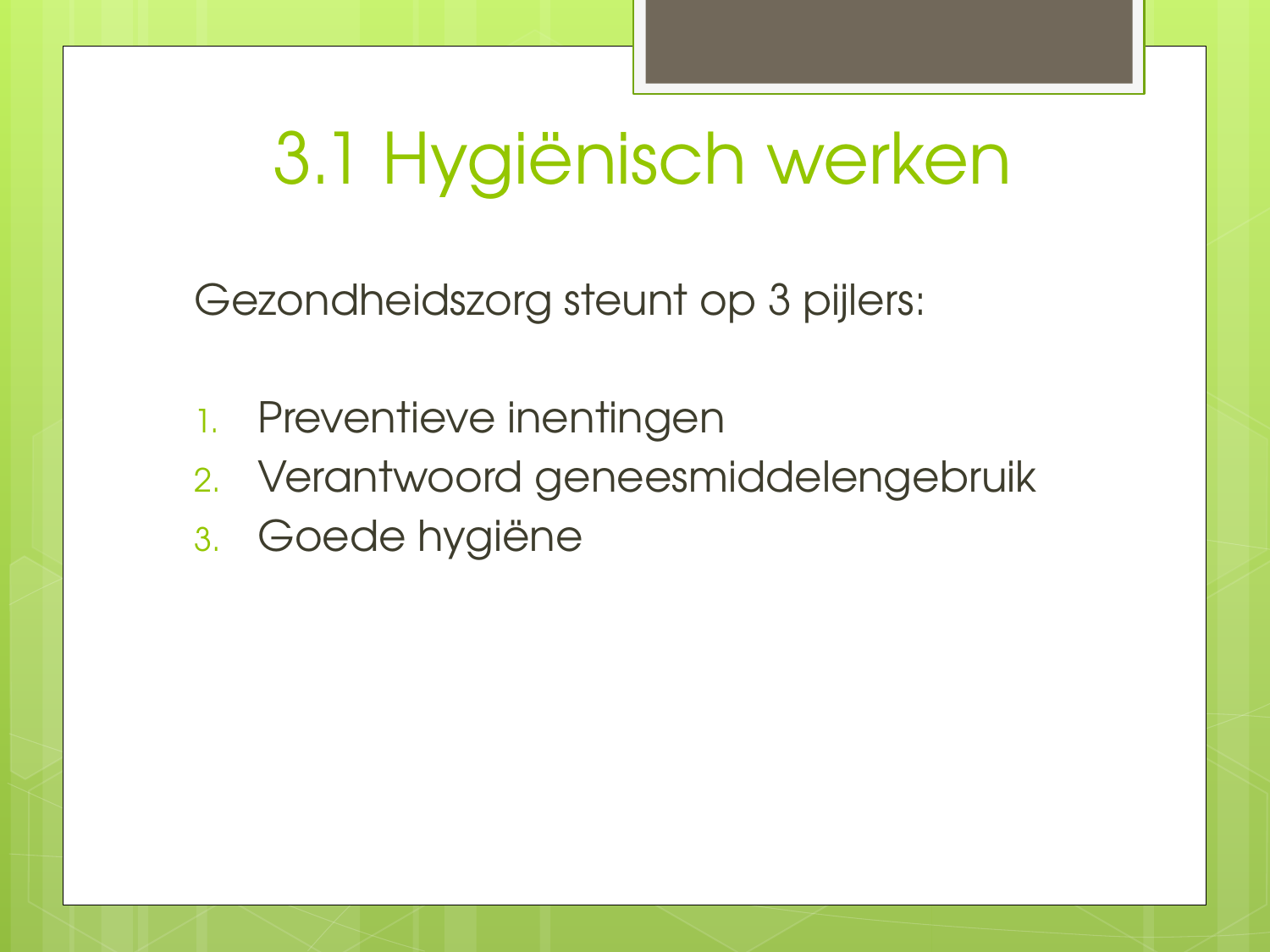

# 3.1 Hygiënisch werken
Gezondheidszorg steunt op 3 pijlers:

Preventieve inentingen
Verantwoord geneesmiddelengebruik
Goede hygiëne